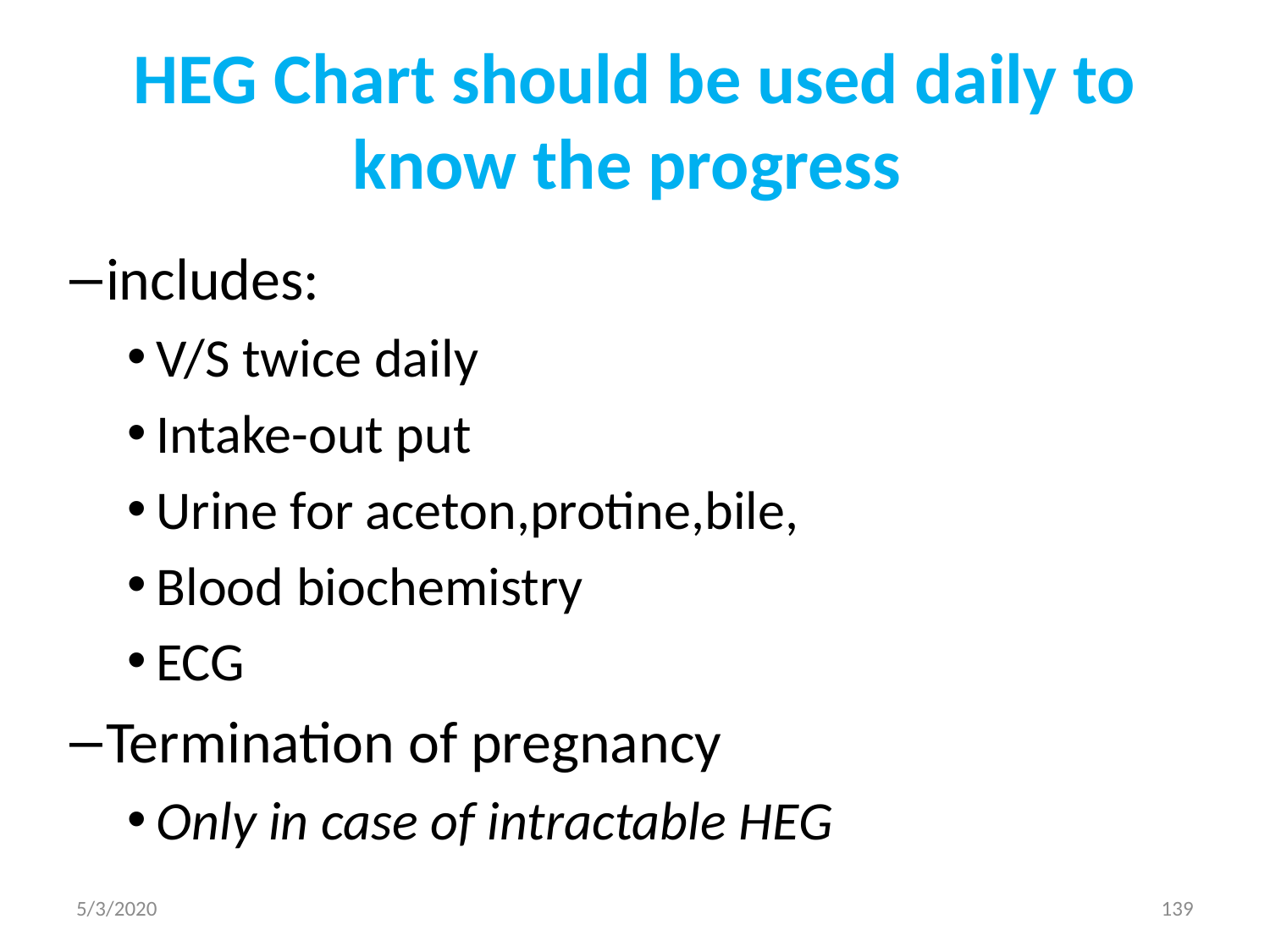

# HEG Chart should be used daily to know the progress
includes:
V/S twice daily
Intake-out put
Urine for aceton,protine,bile,
Blood biochemistry
ECG
Termination of pregnancy
Only in case of intractable HEG

5/3/2020
139